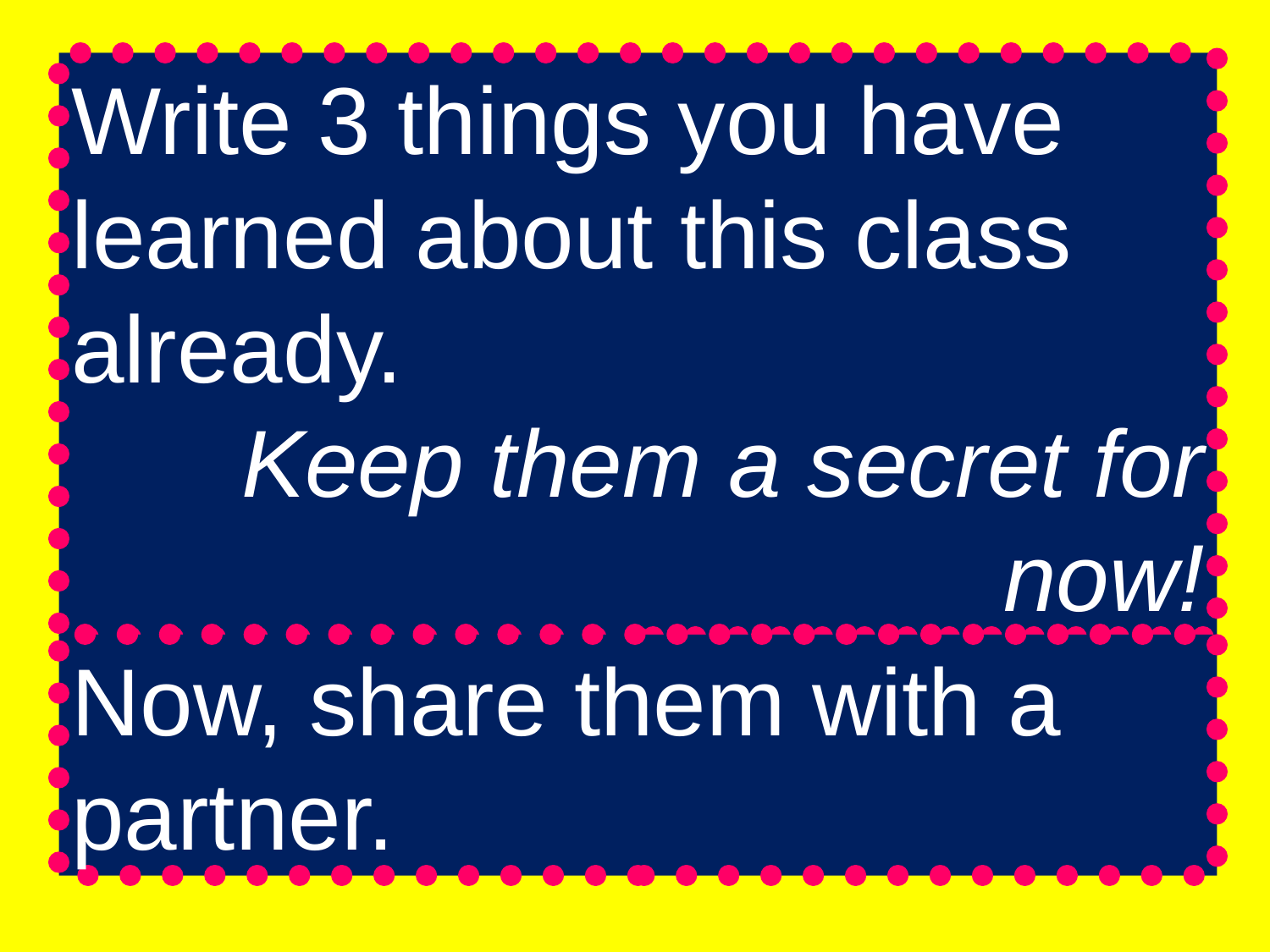

Write 3 things you have learned about this class already.
Keep them a secret for now!
Now, share them with a partner.